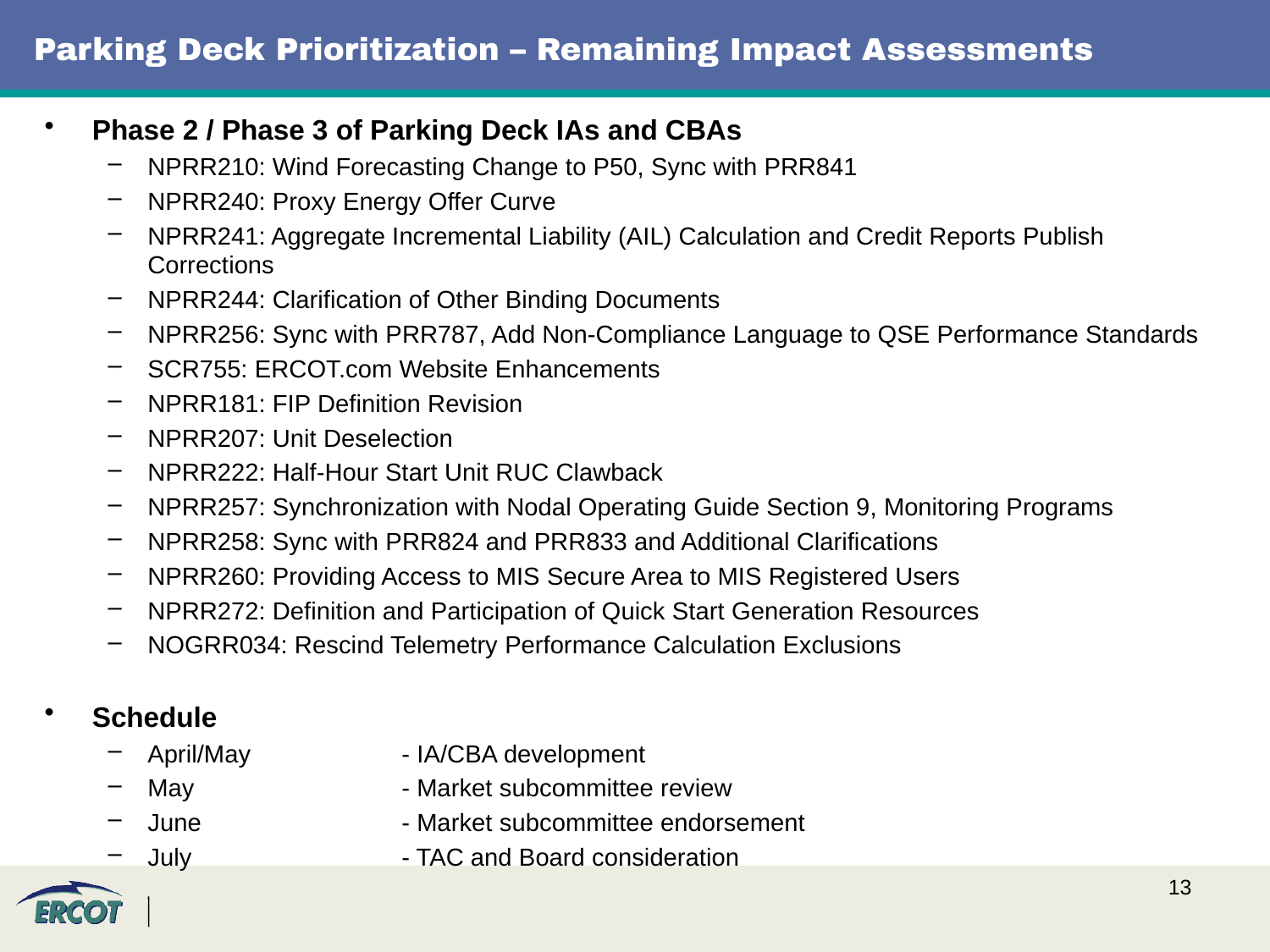

# Parking Deck Prioritization – Remaining Impact Assessments
Phase 2 / Phase 3 of Parking Deck IAs and CBAs
NPRR210: Wind Forecasting Change to P50, Sync with PRR841
NPRR240: Proxy Energy Offer Curve
NPRR241: Aggregate Incremental Liability (AIL) Calculation and Credit Reports Publish Corrections
NPRR244: Clarification of Other Binding Documents
NPRR256: Sync with PRR787, Add Non-Compliance Language to QSE Performance Standards
SCR755: ERCOT.com Website Enhancements
NPRR181: FIP Definition Revision
NPRR207: Unit Deselection
NPRR222: Half-Hour Start Unit RUC Clawback
NPRR257: Synchronization with Nodal Operating Guide Section 9, Monitoring Programs
NPRR258: Sync with PRR824 and PRR833 and Additional Clarifications
NPRR260: Providing Access to MIS Secure Area to MIS Registered Users
NPRR272: Definition and Participation of Quick Start Generation Resources
NOGRR034: Rescind Telemetry Performance Calculation Exclusions

Schedule
April/May		- IA/CBA development
May		- Market subcommittee review
June		- Market subcommittee endorsement
July		- TAC and Board consideration